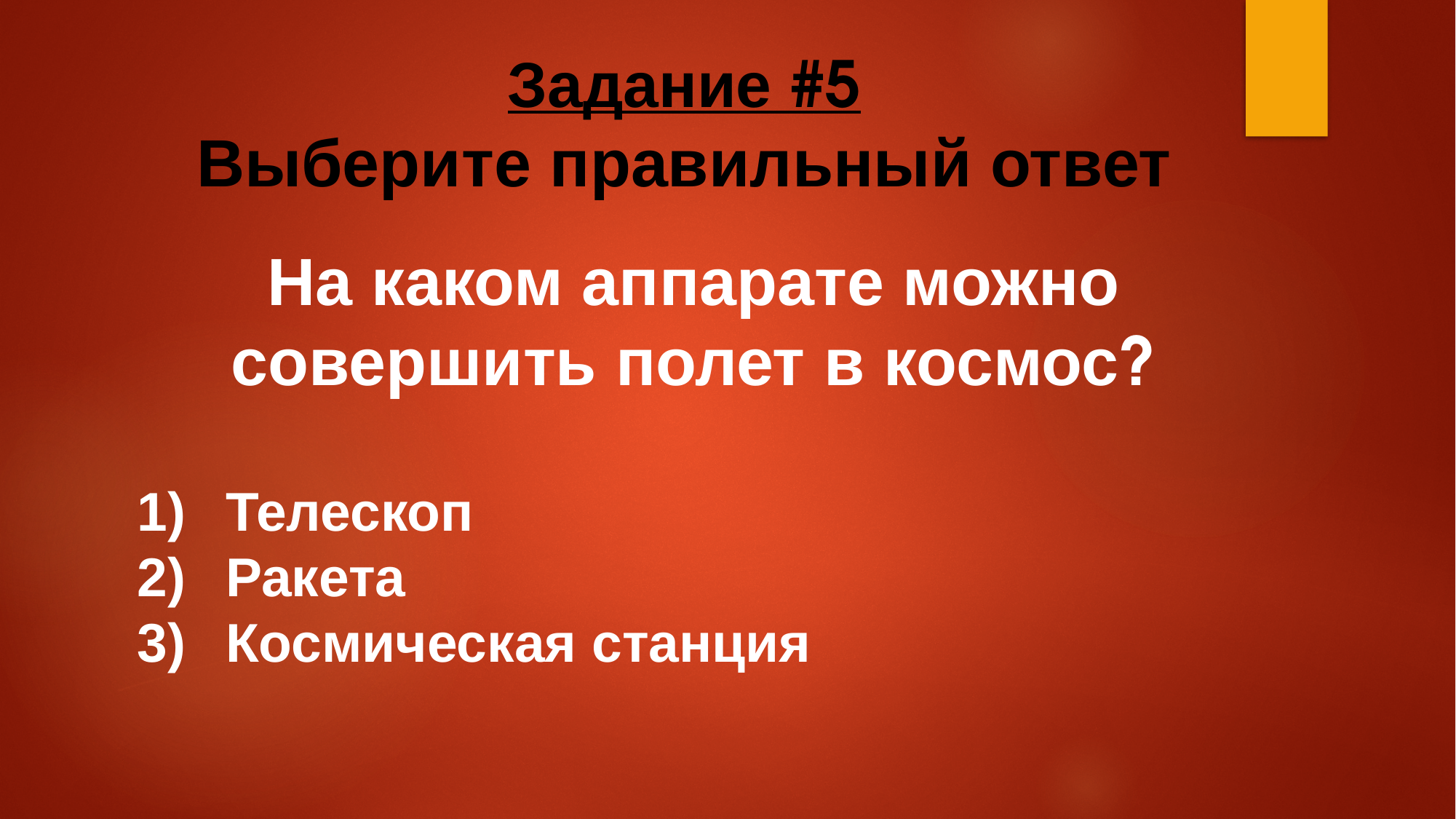

# Задание #5 Выберите правильный ответ
На каком аппарате можно совершить полет в космос?
Телескоп
Ракета
Космическая станция